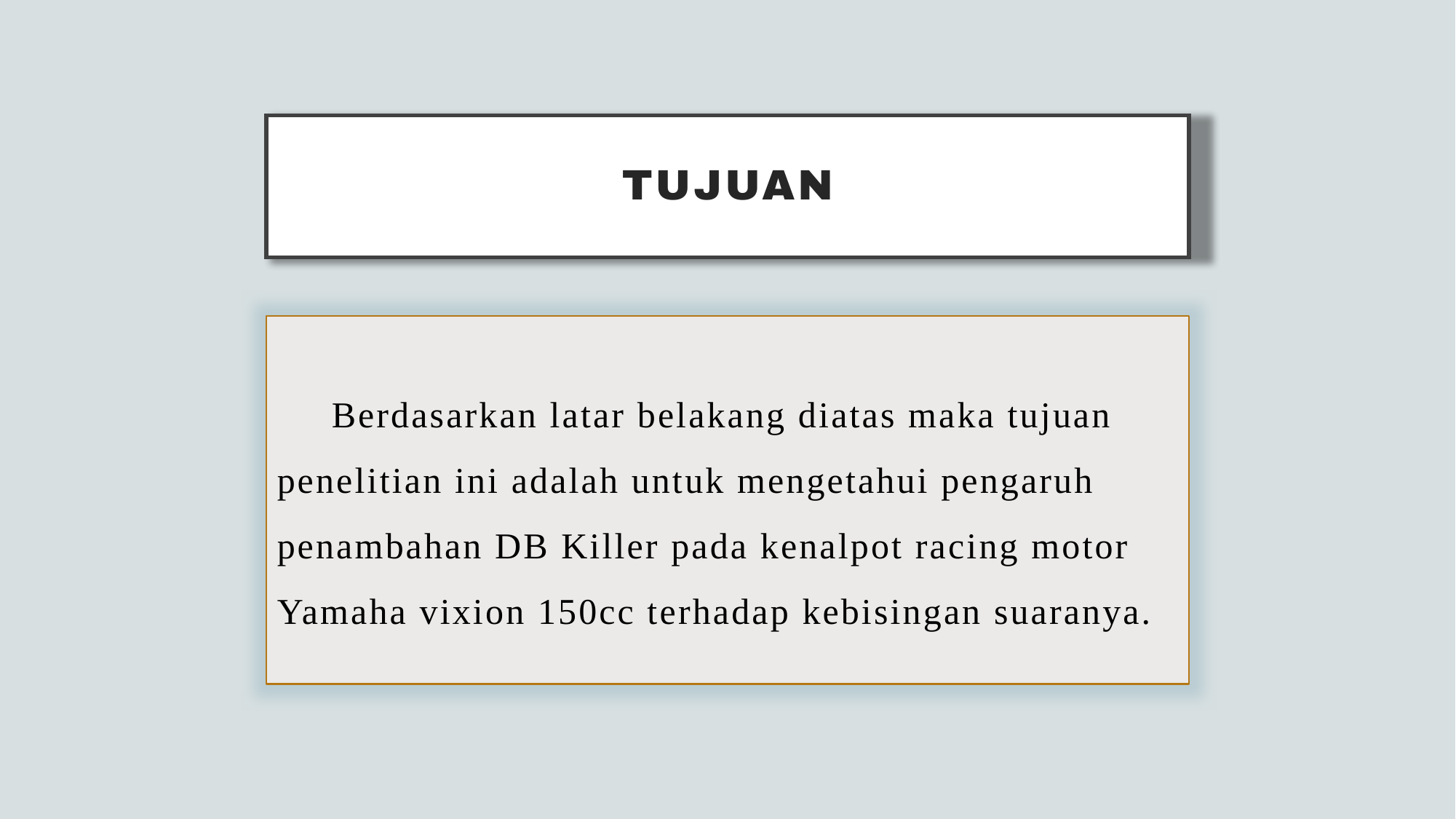

# Tujuan

Berdasarkan latar belakang diatas maka tujuan penelitian ini adalah untuk mengetahui pengaruh penambahan DB Killer pada kenalpot racing motor Yamaha vixion 150cc terhadap kebisingan suaranya.